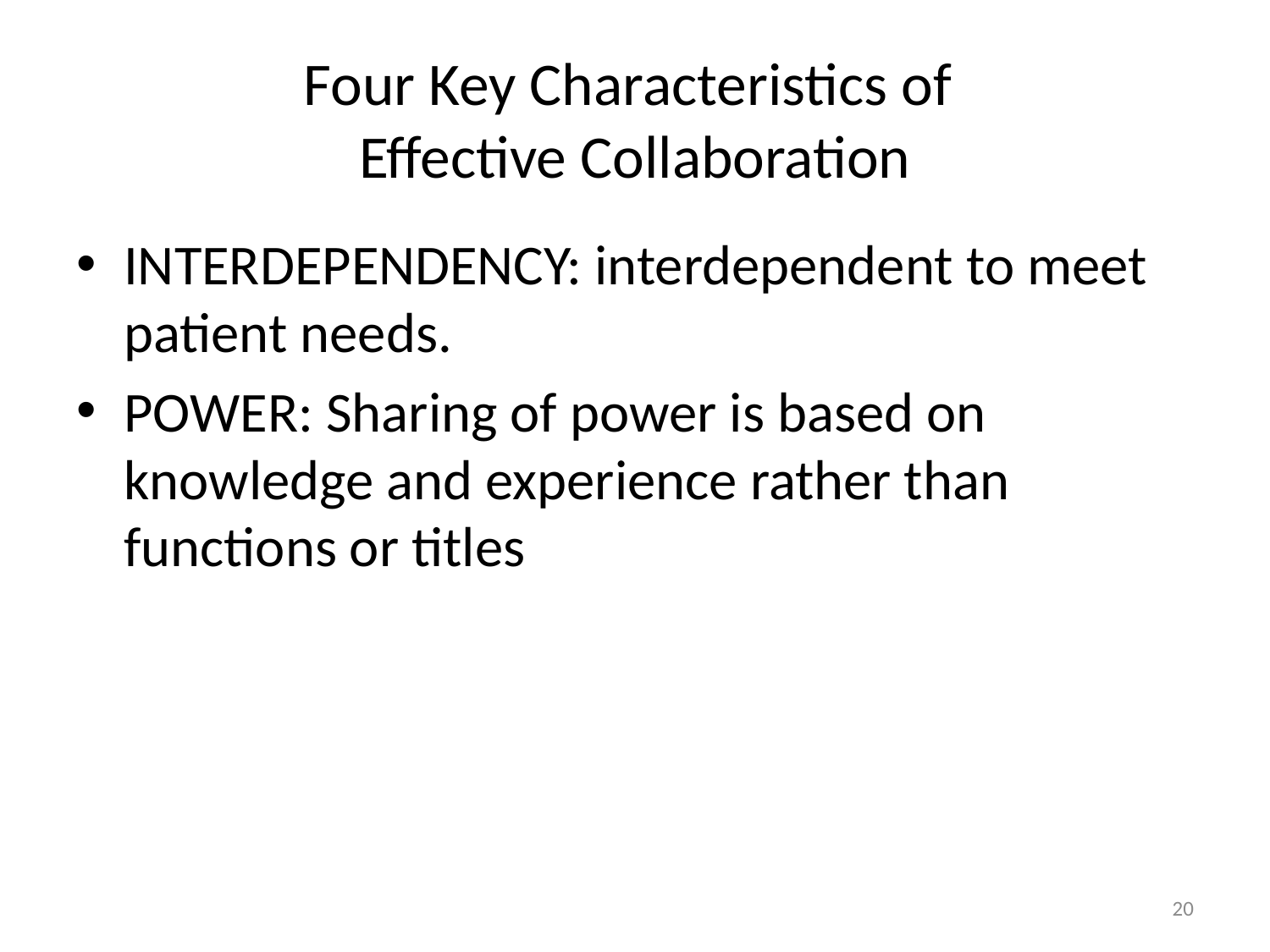

# Four Key Characteristics of Effective Collaboration
INTERDEPENDENCY: interdependent to meet patient needs.
POWER: Sharing of power is based on knowledge and experience rather than functions or titles
20